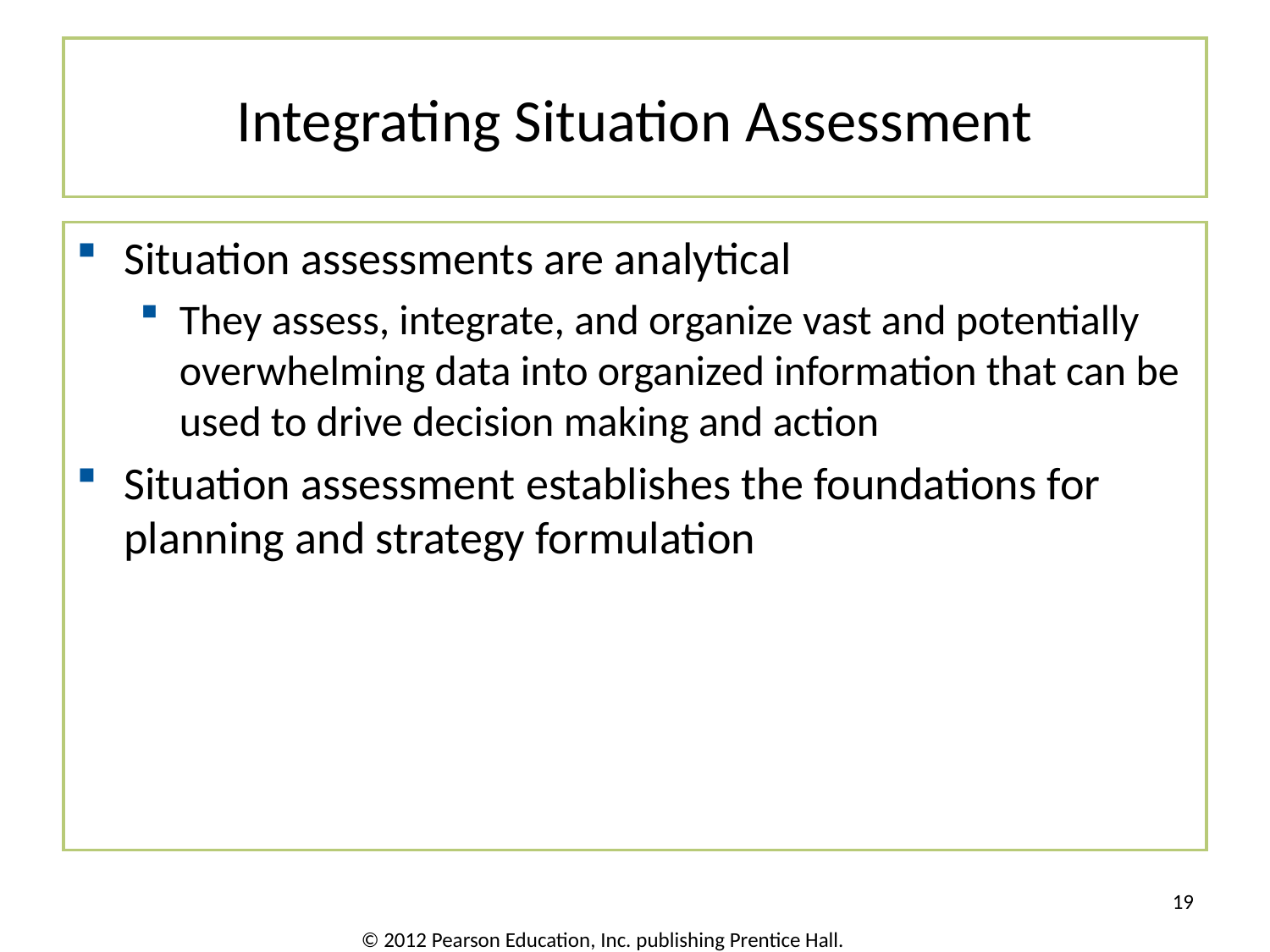

# Integrating Situation Assessment
Situation assessments are analytical
They assess, integrate, and organize vast and potentially overwhelming data into organized information that can be used to drive decision making and action
Situation assessment establishes the foundations for planning and strategy formulation

19